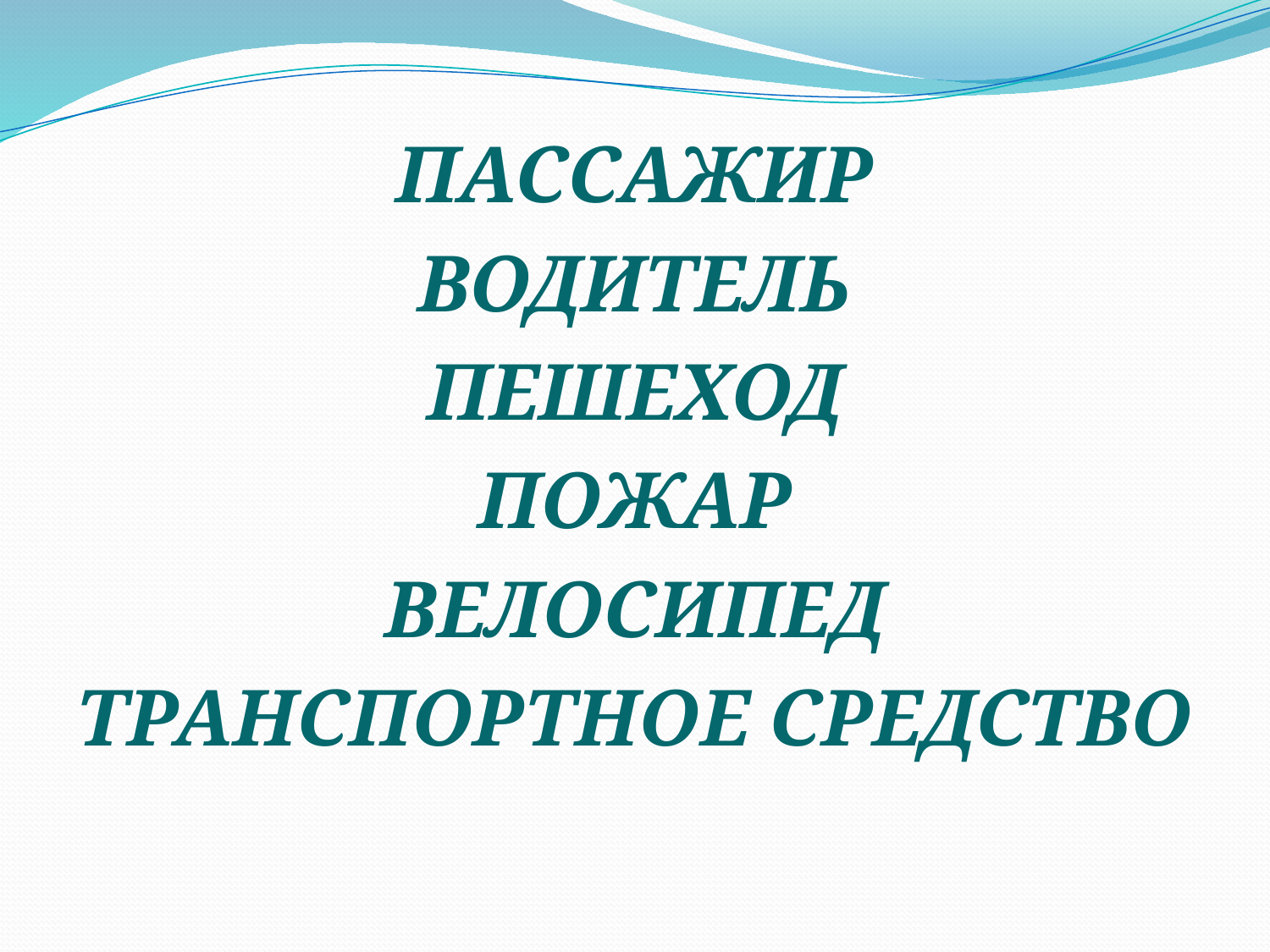

ПАССАЖИР
ВОДИТЕЛЬ
ПЕШЕХОД
ПОЖАР
ВЕЛОСИПЕД
ТРАНСПОРТНОЕ СРЕДСТВО